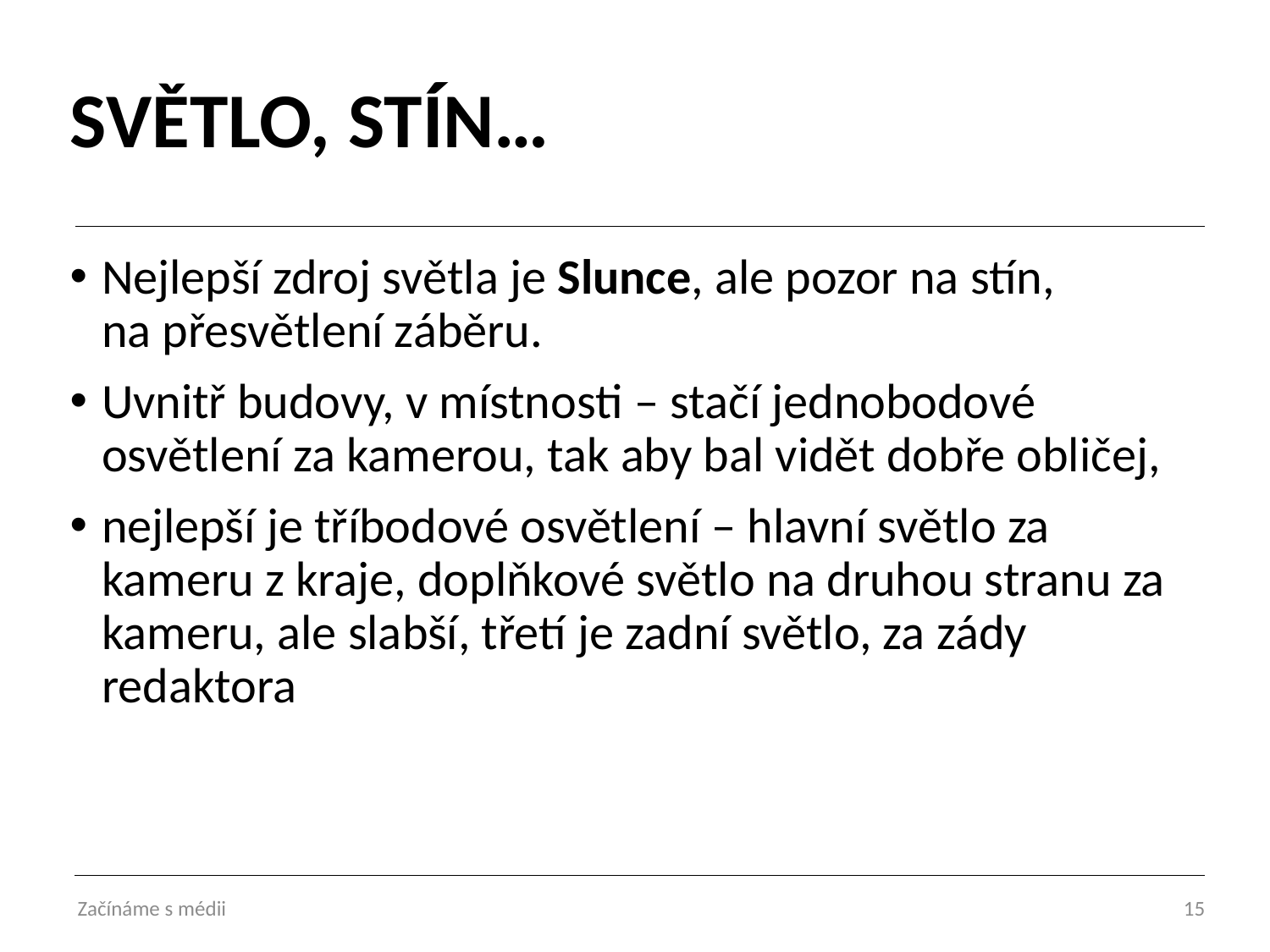

# SVĚTLO, STÍN…
Nejlepší zdroj světla je Slunce, ale pozor na stín,
na přesvětlení záběru.
Uvnitř budovy, v místnosti – stačí jednobodové osvětlení za kamerou, tak aby bal vidět dobře obličej,
nejlepší je tříbodové osvětlení – hlavní světlo za kameru z kraje, doplňkové světlo na druhou stranu za kameru, ale slabší, třetí je zadní světlo, za zády redaktora

Začínáme s médii
15